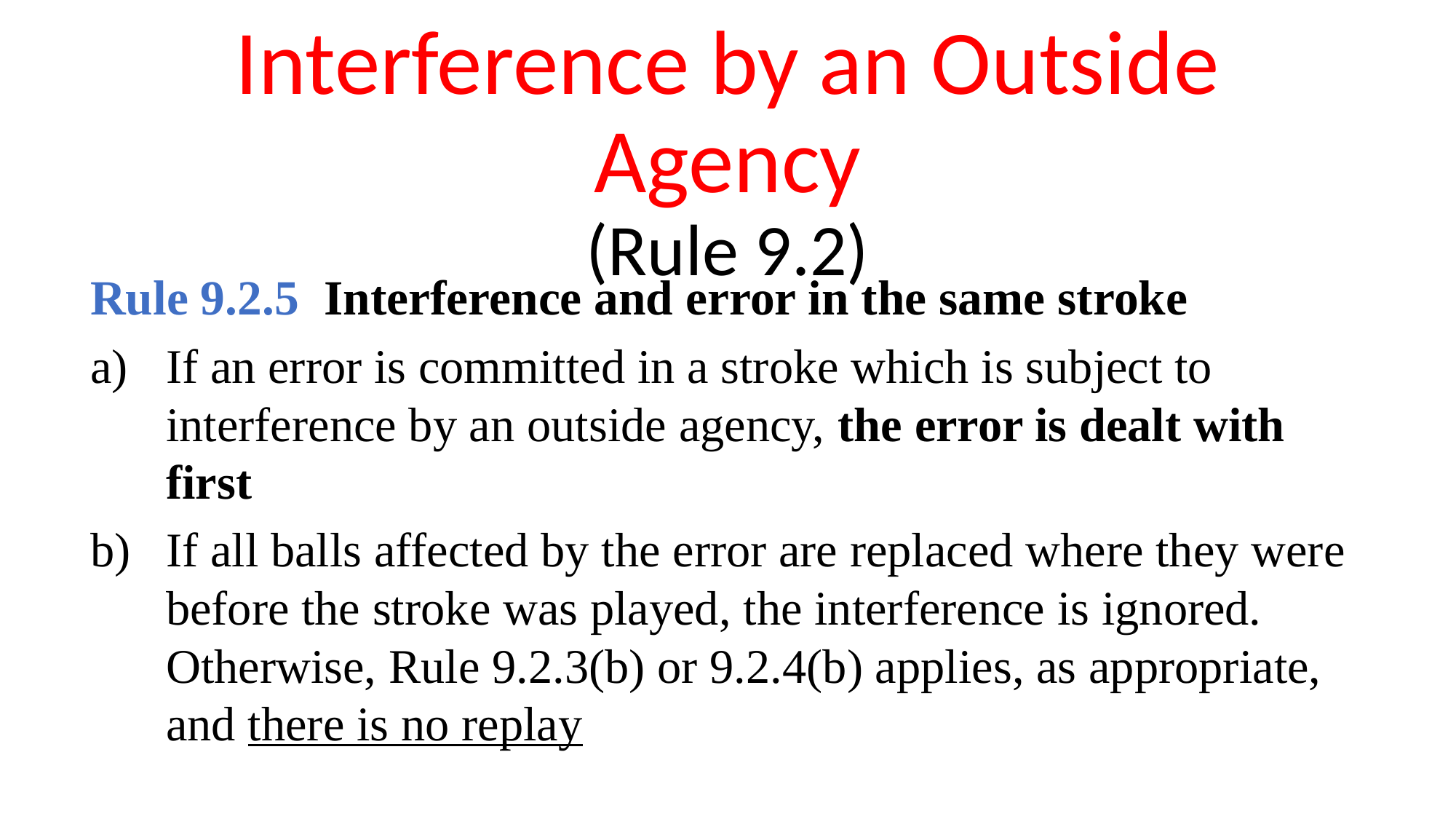

# Interference by an Outside Agency (Rule 9.2)
Rule 9.2.5  Interference and error in the same stroke
If an error is committed in a stroke which is subject to interference by an outside agency, the error is dealt with first
If all balls affected by the error are replaced where they were before the stroke was played, the interference is ignored. Otherwise, Rule 9.2.3(b) or 9.2.4(b) applies, as appropriate, and there is no replay